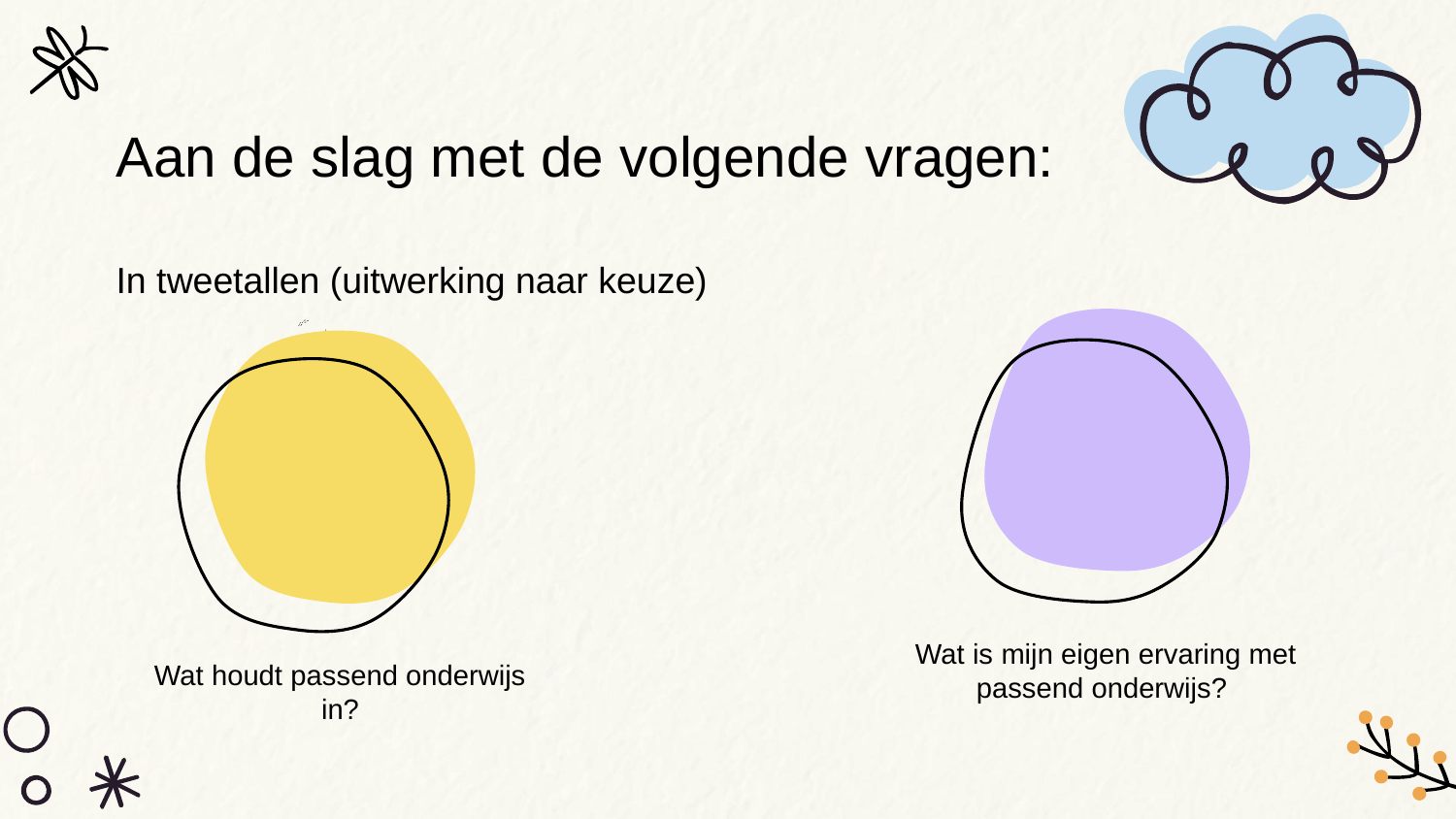

# Aan de slag met de volgende vragen: In tweetallen (uitwerking naar keuze)

Wat is mijn eigen ervaring met passend onderwijs?
Wat houdt passend onderwijs in?